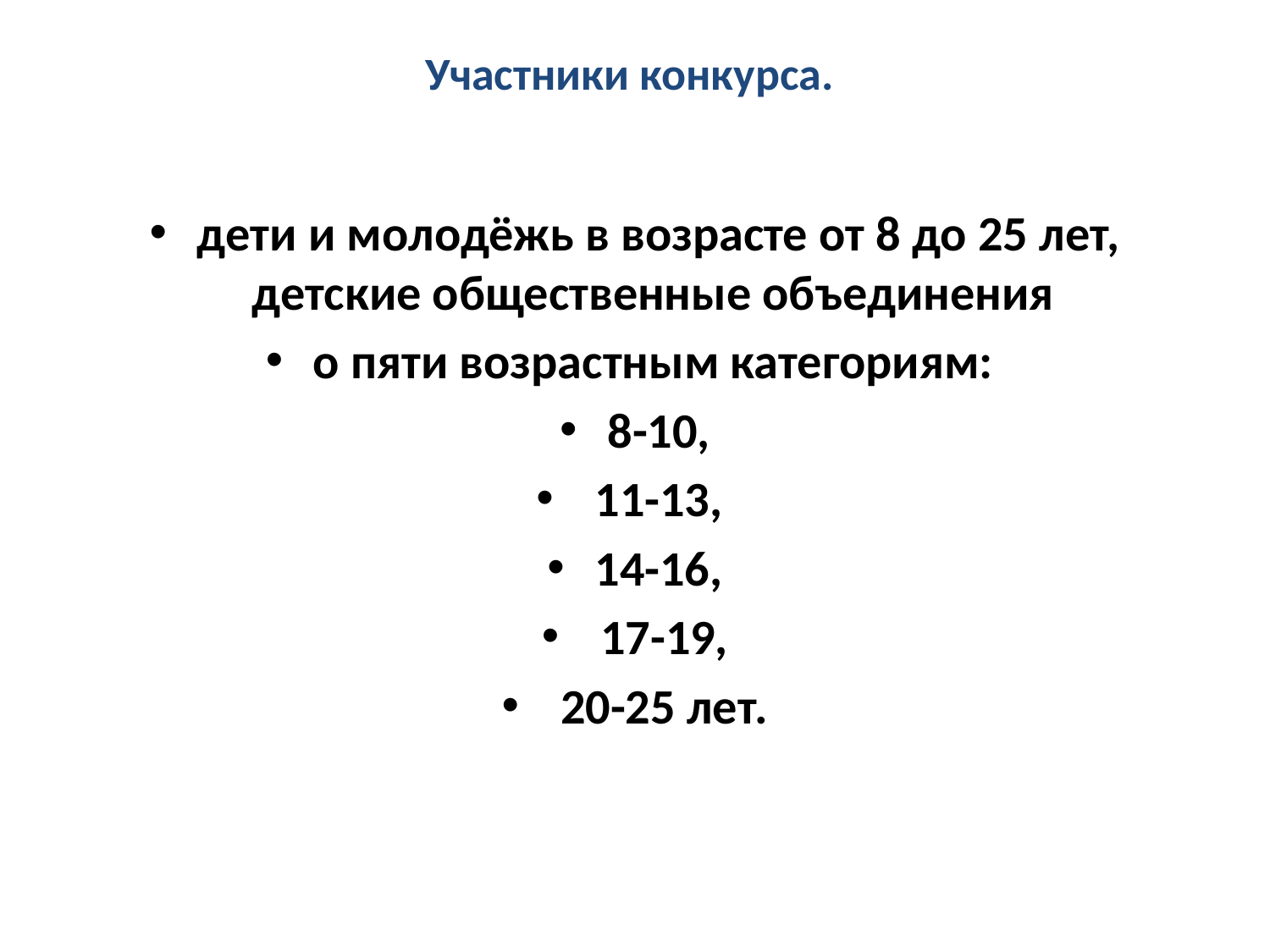

# Участники конкурса.

дети и молодёжь в возрасте от 8 до 25 лет, детские общественные объединения
о пяти возрастным категориям:
8-10,
 11-13,
14-16,
 17-19,
 20-25 лет.